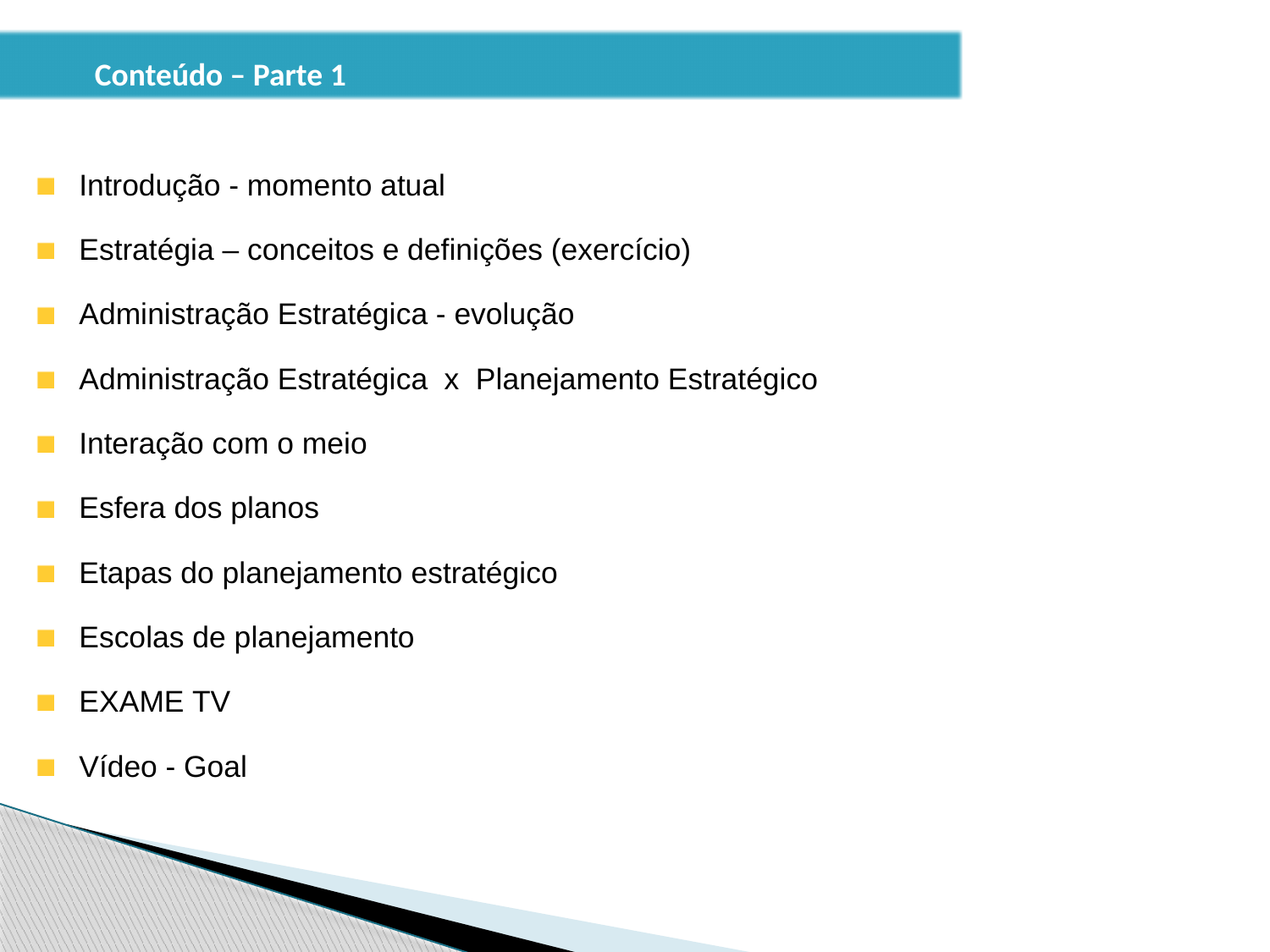

ÍNDICE

Conteúdo – Parte 1

  Introdução - momento atual
  Estratégia – conceitos e definições (exercício)
  Administração Estratégica - evolução
  Administração Estratégica  x  Planejamento Estratégico
  Interação com o meio
  Esfera dos planos
  Etapas do planejamento estratégico
  Escolas de planejamento
  EXAME TV
  Vídeo - Goal